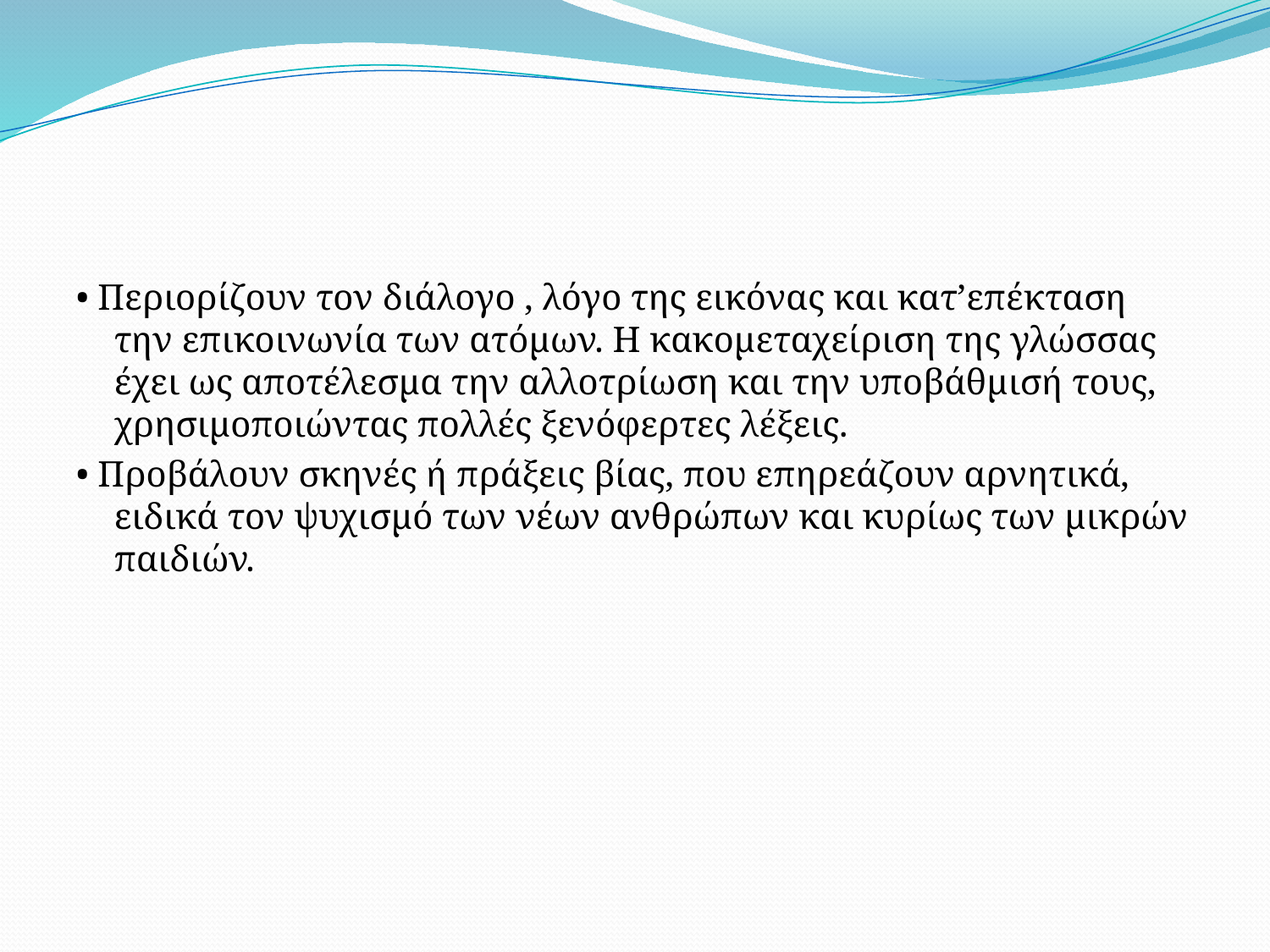

#
• Περιορίζουν τον διάλογο , λόγο της εικόνας και κατ’επέκταση την επικοινωνία των ατόμων. Η κακομεταχείριση της γλώσσας έχει ως αποτέλεσμα την αλλοτρίωση και την υποβάθμισή τους, χρησιμοποιώντας πολλές ξενόφερτες λέξεις.
• Προβάλουν σκηνές ή πράξεις βίας, που επηρεάζουν αρνητικά, ειδικά τον ψυχισμό των νέων ανθρώπων και κυρίως των μικρών παιδιών.